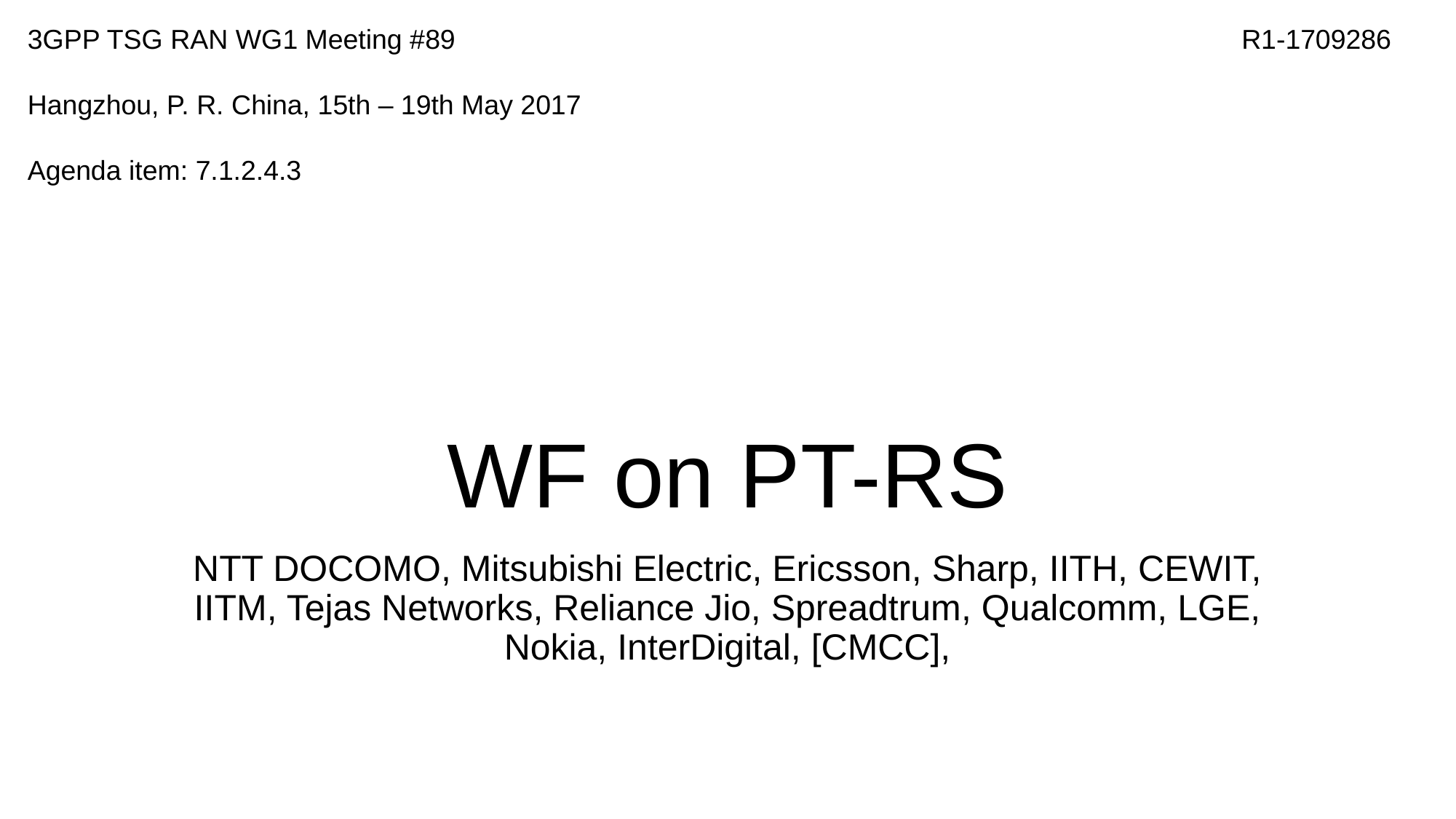

3GPP TSG RAN WG1 Meeting #89

Hangzhou, P. R. China, 15th – 19th May 2017

Agenda item: 7.1.2.4.3
R1-1709286
# WF on PT-RS
NTT DOCOMO, Mitsubishi Electric, Ericsson, Sharp, IITH, CEWIT, IITM, Tejas Networks, Reliance Jio, Spreadtrum, Qualcomm, LGE, Nokia, InterDigital, [CMCC],